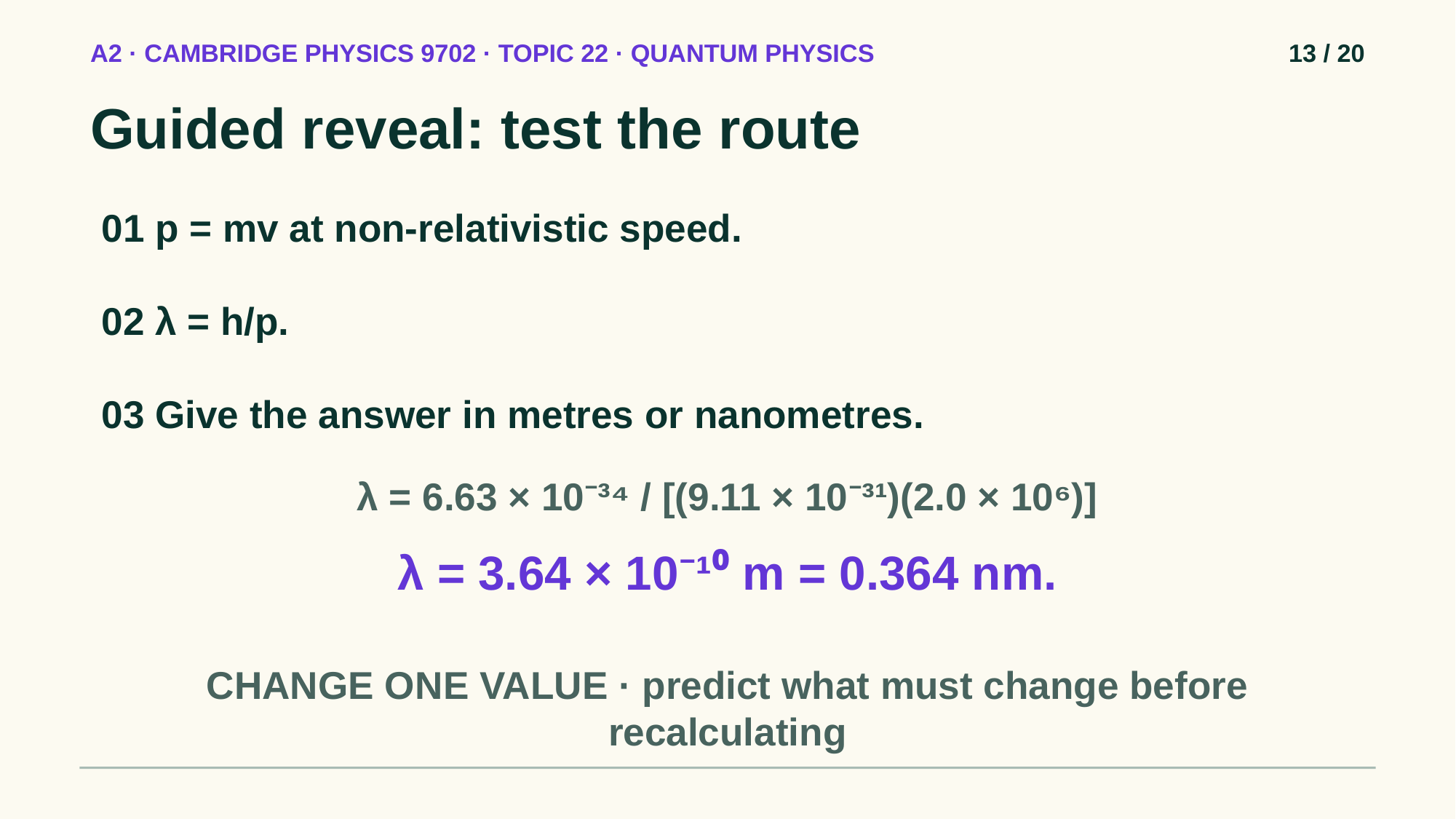

A2 · CAMBRIDGE PHYSICS 9702 · TOPIC 22 · QUANTUM PHYSICS
13 / 20
Guided reveal: test the route
01 p = mv at non-relativistic speed.
02 λ = h/p.
03 Give the answer in metres or nanometres.
λ = 6.63 × 10⁻³⁴ / [(9.11 × 10⁻³¹)(2.0 × 10⁶)]
λ = 3.64 × 10⁻¹⁰ m = 0.364 nm.
CHANGE ONE VALUE · predict what must change before recalculating